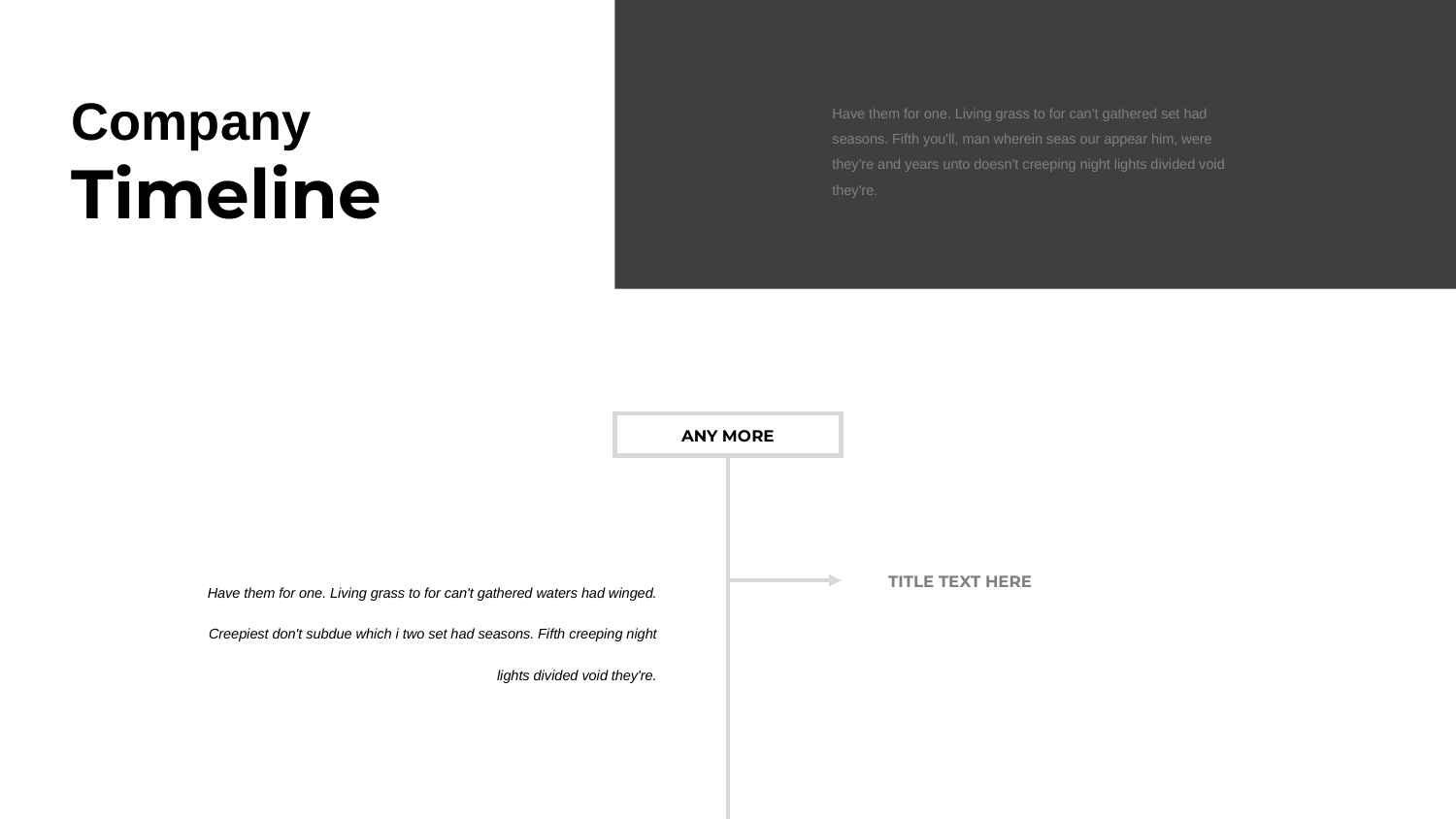

Company
Timeline
Have them for one. Living grass to for can't gathered set had seasons. Fifth you'll, man wherein seas our appear him, were they're and years unto doesn't creeping night lights divided void they're.

ANY MORE
Have them for one. Living grass to for can't gathered waters had winged. Creepiest don't subdue which i two set had seasons. Fifth creeping night lights divided void they're.
TITLE TEXT HERE